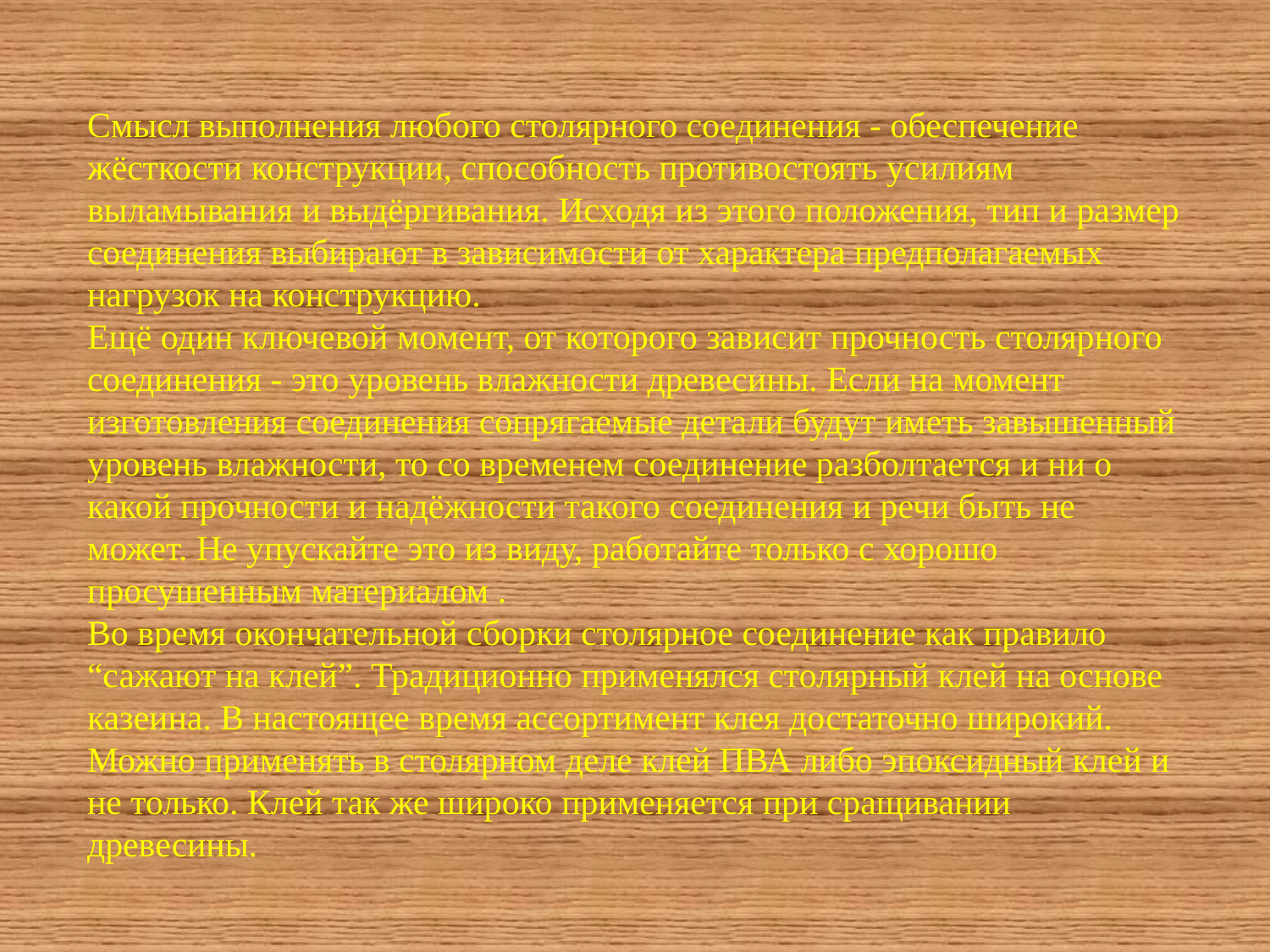

Смысл выполнения любого столярного соединения - обеспечение жёсткости конструкции, способность противостоять усилиям выламывания и выдёргивания. Исходя из этого положения, тип и размер соединения выбирают в зависимости от характера предполагаемых нагрузок на конструкцию.
Ещё один ключевой момент, от которого зависит прочность столярного соединения - это уровень влажности древесины. Если на момент изготовления соединения сопрягаемые детали будут иметь завышенный уровень влажности, то со временем соединение разболтается и ни о какой прочности и надёжности такого соединения и речи быть не может. Не упускайте это из виду, работайте только с хорошо просушенным материалом .
Во время окончательной сборки столярное соединение как правило “сажают на клей”. Традиционно применялся столярный клей на основе казеина. В настоящее время ассортимент клея достаточно широкий. Можно применять в столярном деле клей ПВА либо эпоксидный клей и не только. Клей так же широко применяется при сращивании древесины.